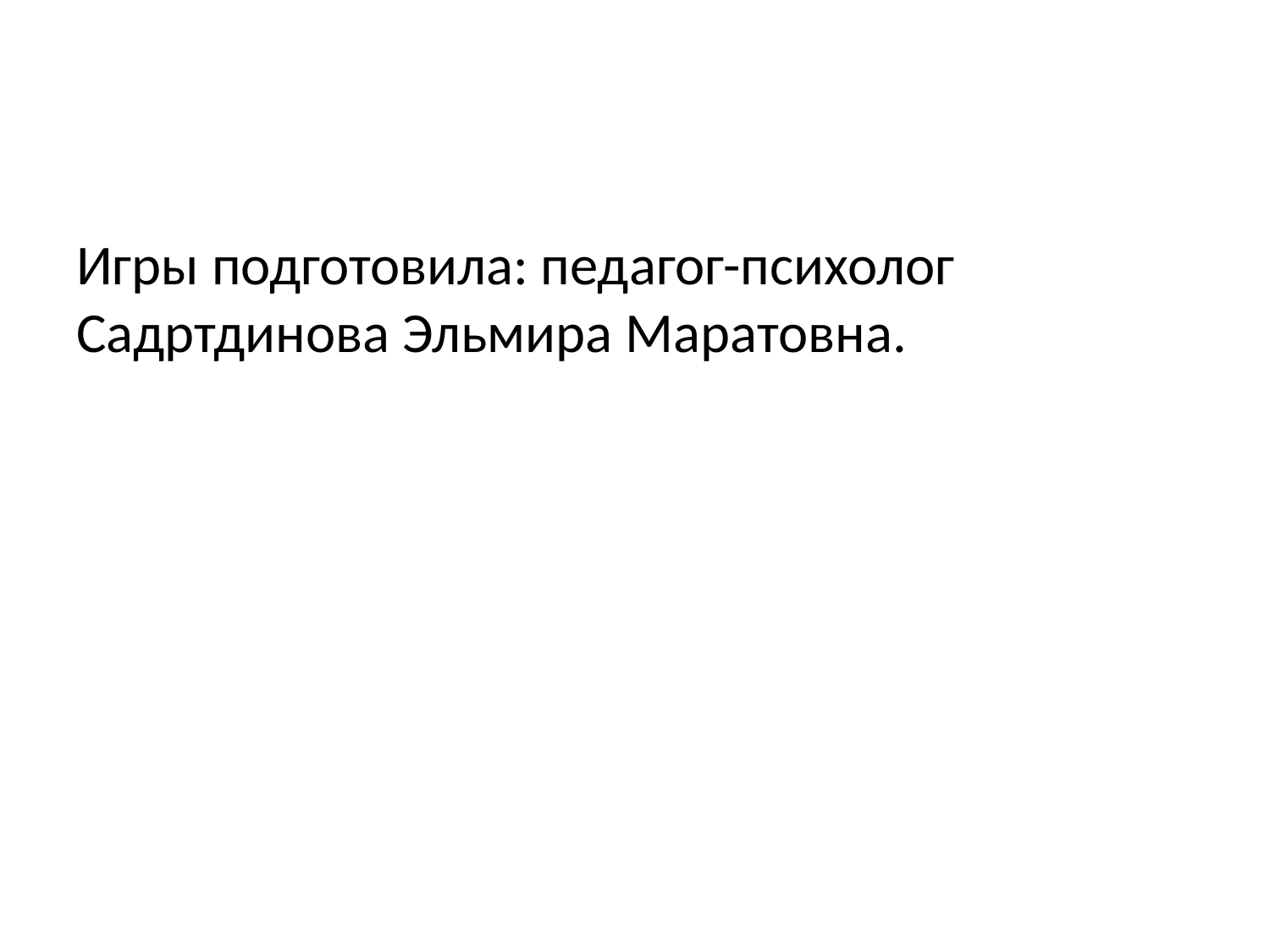

#
Игры подготовила: педагог-психолог Садртдинова Эльмира Маратовна.